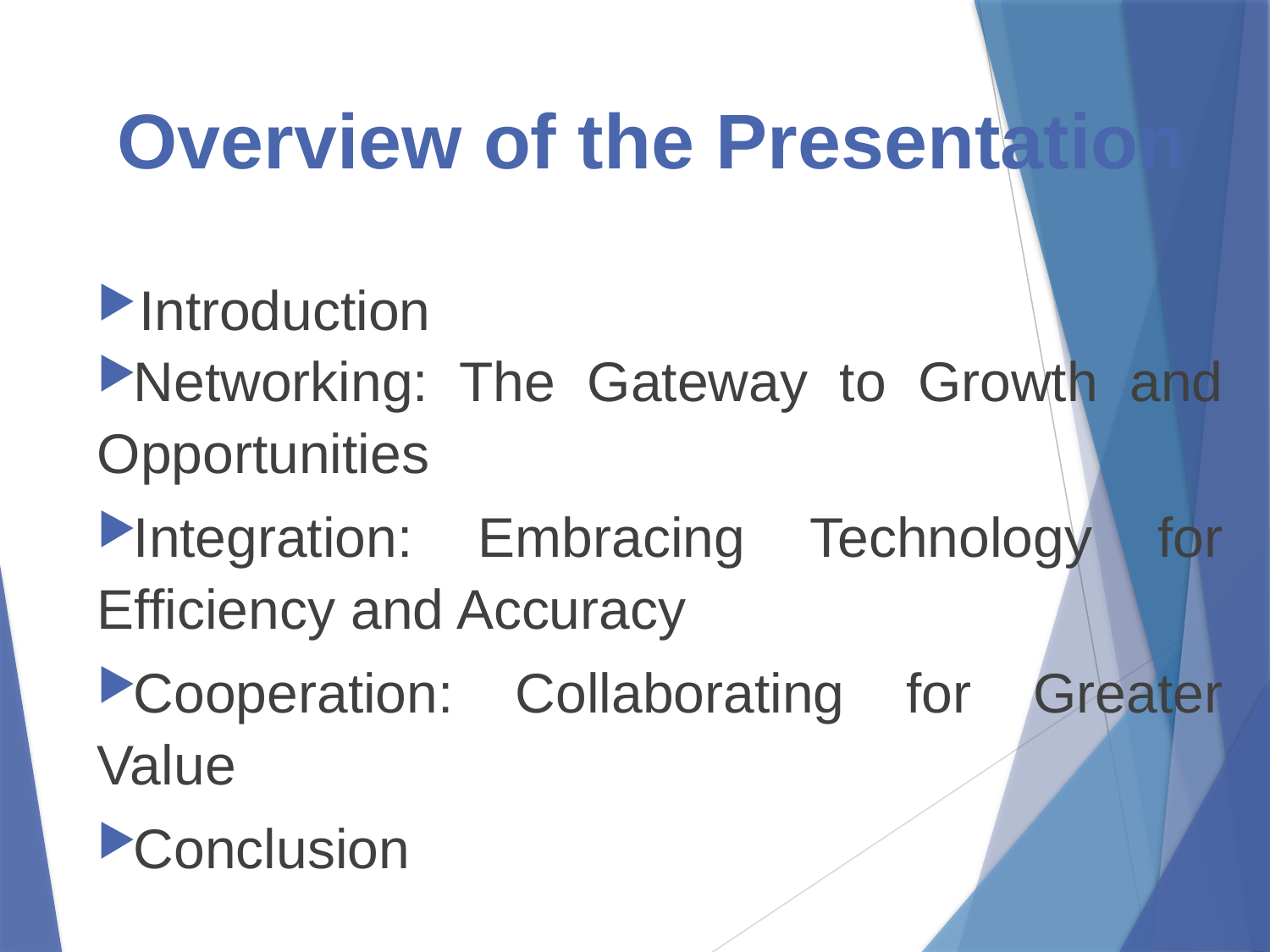

# Overview of the Presentation
Introduction
Networking: The Gateway to Growth and Opportunities
Integration: Embracing Technology for Efficiency and Accuracy
Cooperation: Collaborating for Greater Value
Conclusion